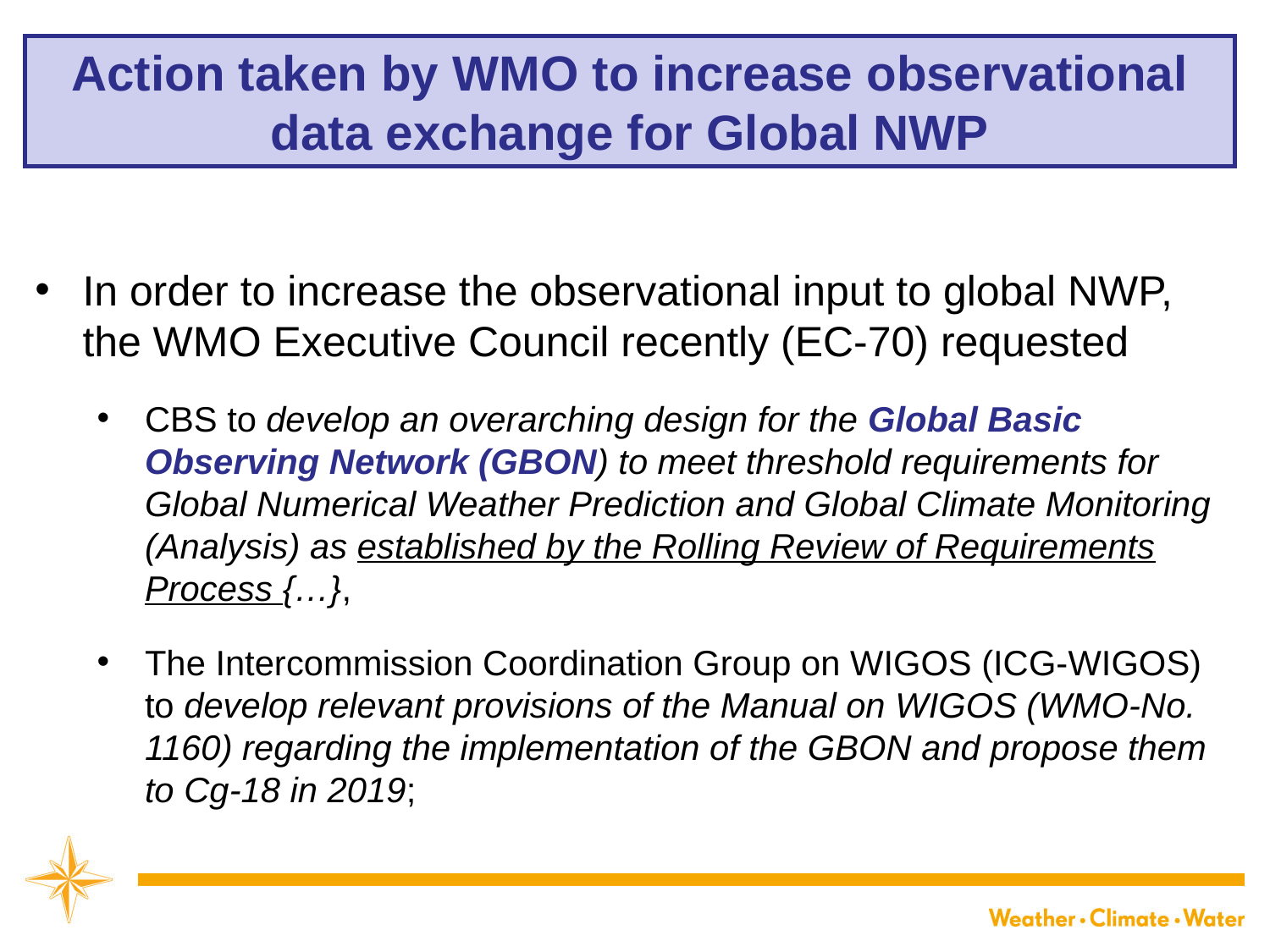

# Action taken by WMO to increase observational data exchange for Global NWP

In order to increase the observational input to global NWP, the WMO Executive Council recently (EC-70) requested
CBS to develop an overarching design for the Global Basic Observing Network (GBON) to meet threshold requirements for Global Numerical Weather Prediction and Global Climate Monitoring (Analysis) as established by the Rolling Review of Requirements Process {…},
The Intercommission Coordination Group on WIGOS (ICG-WIGOS) to develop relevant provisions of the Manual on WIGOS (WMO-No. 1160) regarding the implementation of the GBON and propose them to Cg-18 in 2019;